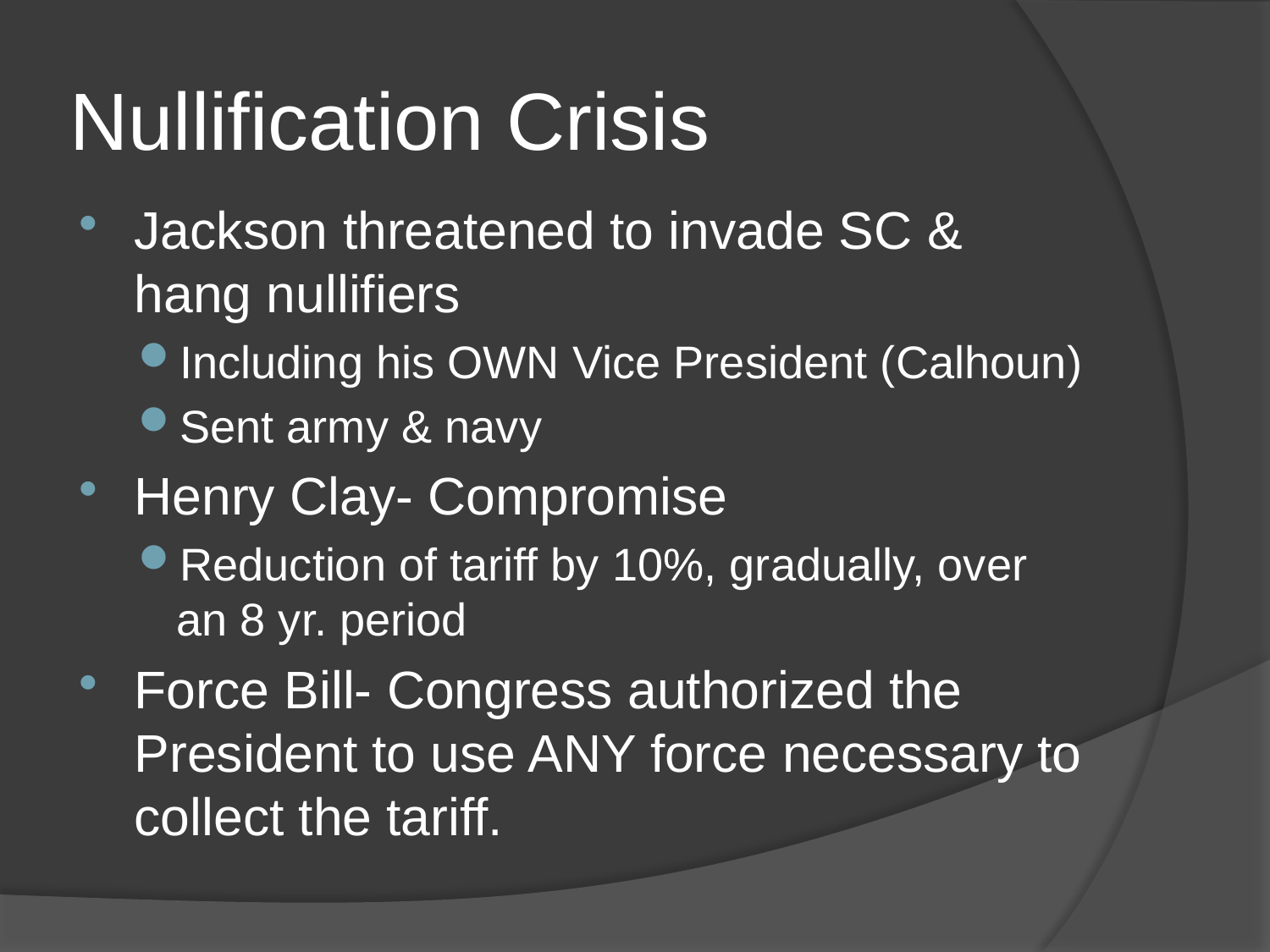

# Nullification Crisis
Jackson threatened to invade SC & hang nullifiers
Including his OWN Vice President (Calhoun)
Sent army & navy
Henry Clay- Compromise
Reduction of tariff by 10%, gradually, over an 8 yr. period
Force Bill- Congress authorized the President to use ANY force necessary to collect the tariff.